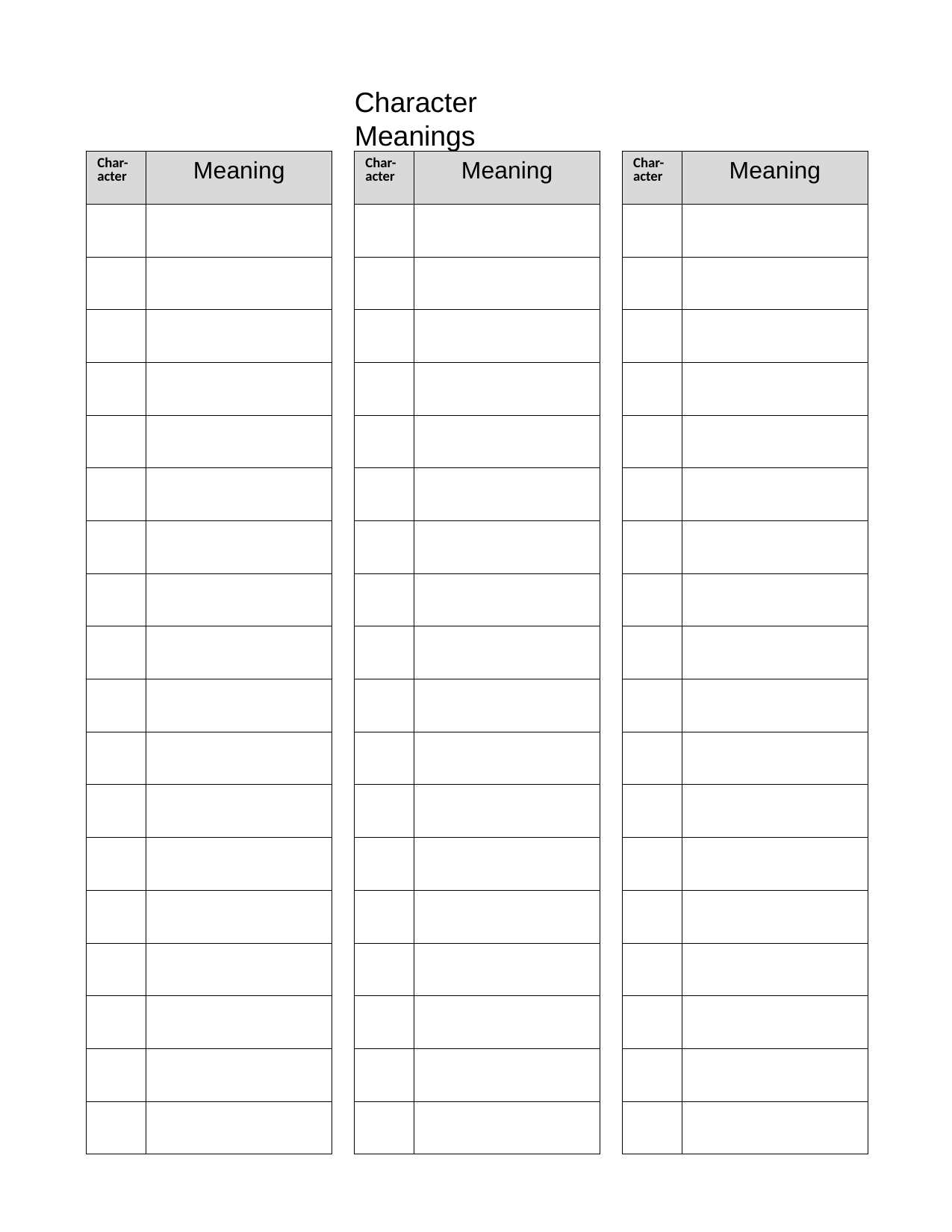

Character Meanings
| Char-acter |
| --- |
|  |
|  |
|  |
|  |
|  |
|  |
|  |
|  |
|  |
|  |
|  |
|  |
|  |
|  |
|  |
|  |
|  |
|  |
| Meaning |
| --- |
|  |
|  |
|  |
|  |
|  |
|  |
|  |
|  |
|  |
|  |
|  |
|  |
|  |
|  |
|  |
|  |
|  |
|  |
| Char-acter |
| --- |
|  |
|  |
|  |
|  |
|  |
|  |
|  |
|  |
|  |
|  |
|  |
|  |
|  |
|  |
|  |
|  |
|  |
|  |
| Meaning |
| --- |
|  |
|  |
|  |
|  |
|  |
|  |
|  |
|  |
|  |
|  |
|  |
|  |
|  |
|  |
|  |
|  |
|  |
|  |
| Char-acter |
| --- |
|  |
|  |
|  |
|  |
|  |
|  |
|  |
|  |
|  |
|  |
|  |
|  |
|  |
|  |
|  |
|  |
|  |
|  |
| Meaning |
| --- |
|  |
|  |
|  |
|  |
|  |
|  |
|  |
|  |
|  |
|  |
|  |
|  |
|  |
|  |
|  |
|  |
|  |
|  |